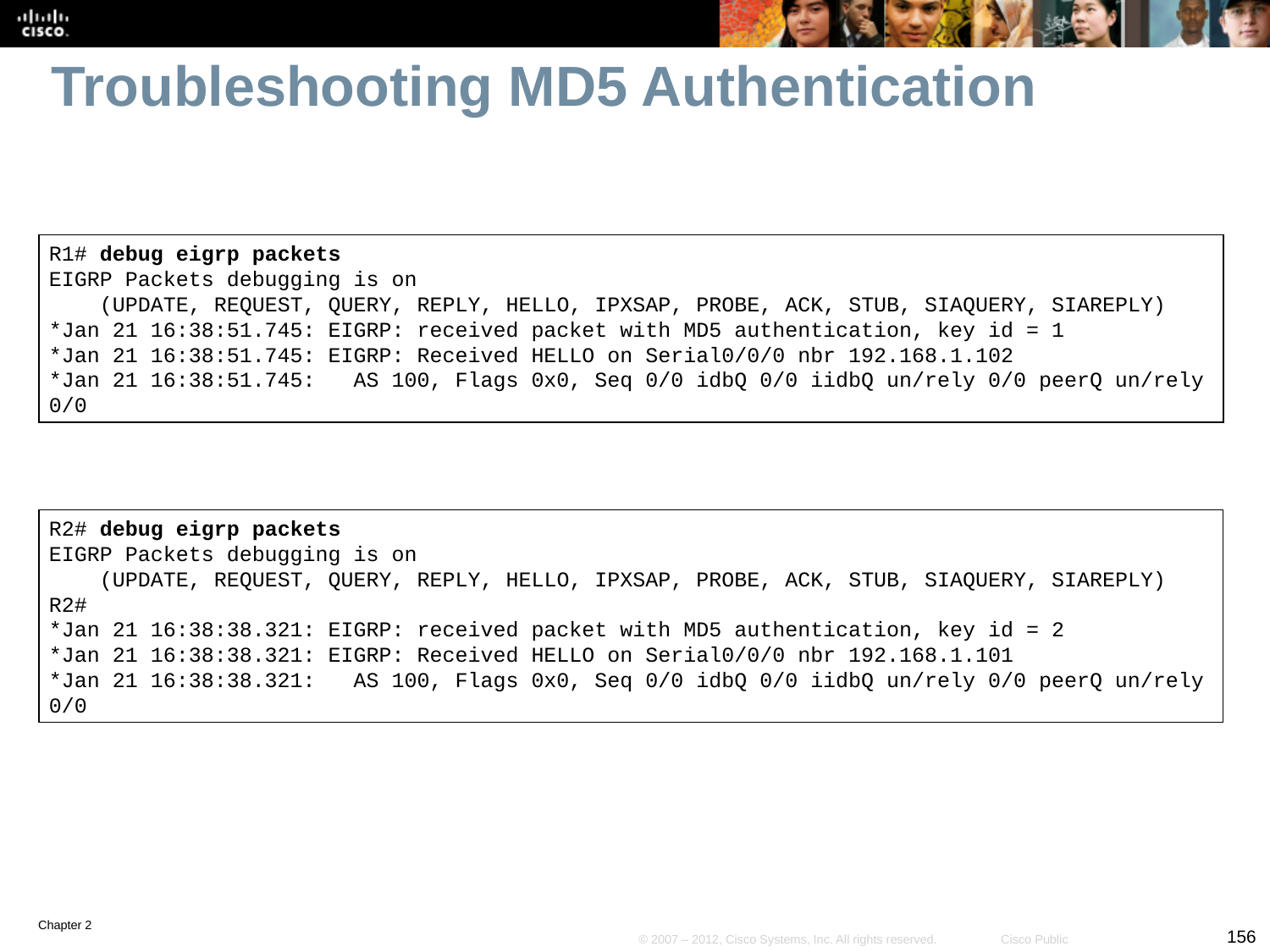

# Troubleshooting MD5 Authentication
R1# debug eigrp packets
EIGRP Packets debugging is on
    (UPDATE, REQUEST, QUERY, REPLY, HELLO, IPXSAP, PROBE, ACK, STUB, SIAQUERY, SIAREPLY)
*Jan 21 16:38:51.745: EIGRP: received packet with MD5 authentication, key id = 1
*Jan 21 16:38:51.745: EIGRP: Received HELLO on Serial0/0/0 nbr 192.168.1.102
*Jan 21 16:38:51.745:   AS 100, Flags 0x0, Seq 0/0 idbQ 0/0 iidbQ un/rely 0/0 peerQ un/rely 0/0
R2# debug eigrp packets
EIGRP Packets debugging is on
    (UPDATE, REQUEST, QUERY, REPLY, HELLO, IPXSAP, PROBE, ACK, STUB, SIAQUERY, SIAREPLY)
R2#
*Jan 21 16:38:38.321: EIGRP: received packet with MD5 authentication, key id = 2
*Jan 21 16:38:38.321: EIGRP: Received HELLO on Serial0/0/0 nbr 192.168.1.101
*Jan 21 16:38:38.321:   AS 100, Flags 0x0, Seq 0/0 idbQ 0/0 iidbQ un/rely 0/0 peerQ un/rely 0/0